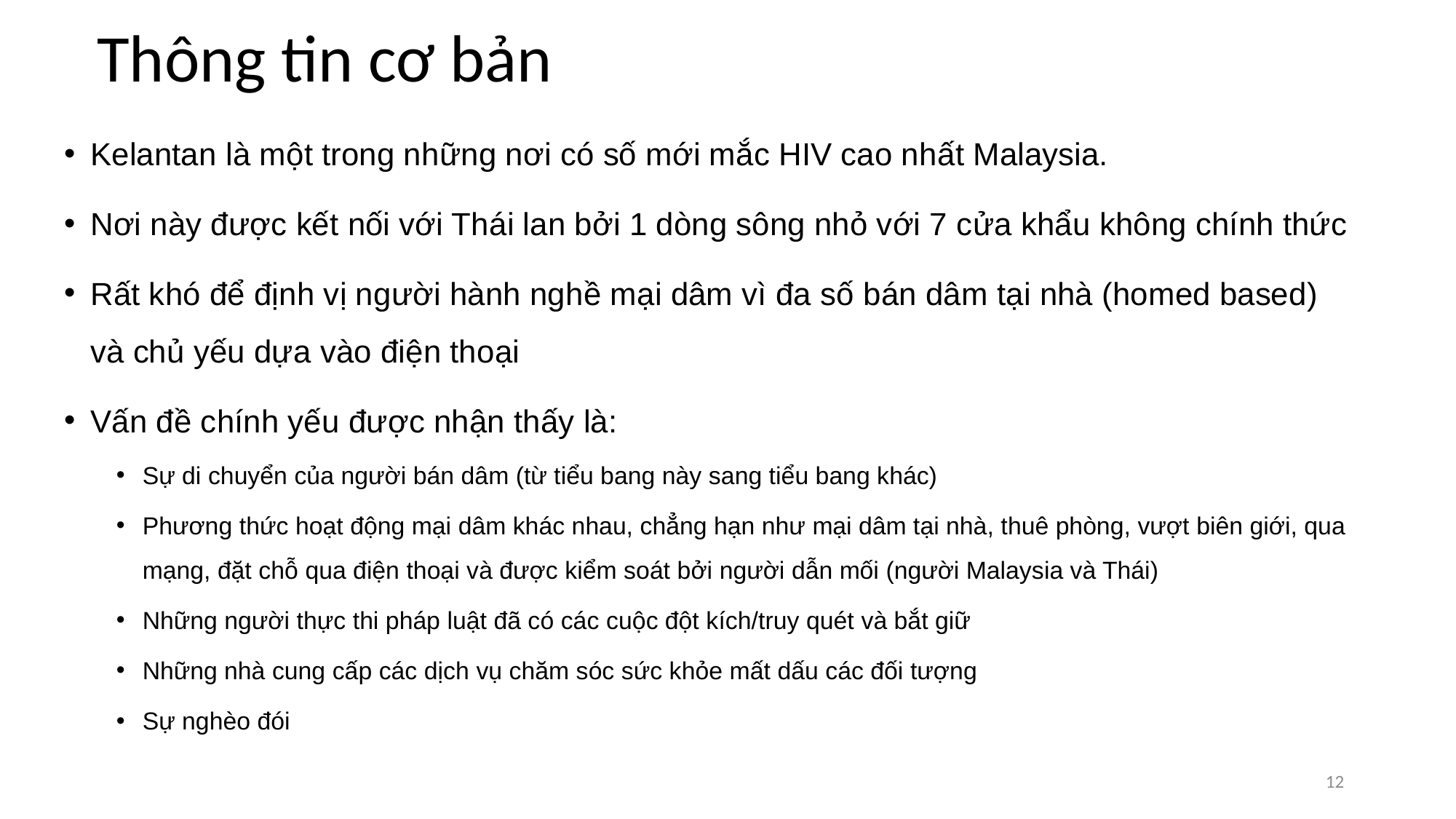

# Thông tin cơ bản
Kelantan là một trong những nơi có số mới mắc HIV cao nhất Malaysia.
Nơi này được kết nối với Thái lan bởi 1 dòng sông nhỏ với 7 cửa khẩu không chính thức
Rất khó để định vị người hành nghề mại dâm vì đa số bán dâm tại nhà (homed based) và chủ yếu dựa vào điện thoại
Vấn đề chính yếu được nhận thấy là:
Sự di chuyển của người bán dâm (từ tiểu bang này sang tiểu bang khác)
Phương thức hoạt động mại dâm khác nhau, chẳng hạn như mại dâm tại nhà, thuê phòng, vượt biên giới, qua mạng, đặt chỗ qua điện thoại và được kiểm soát bởi người dẫn mối (người Malaysia và Thái)
Những người thực thi pháp luật đã có các cuộc đột kích/truy quét và bắt giữ
Những nhà cung cấp các dịch vụ chăm sóc sức khỏe mất dấu các đối tượng
Sự nghèo đói
12